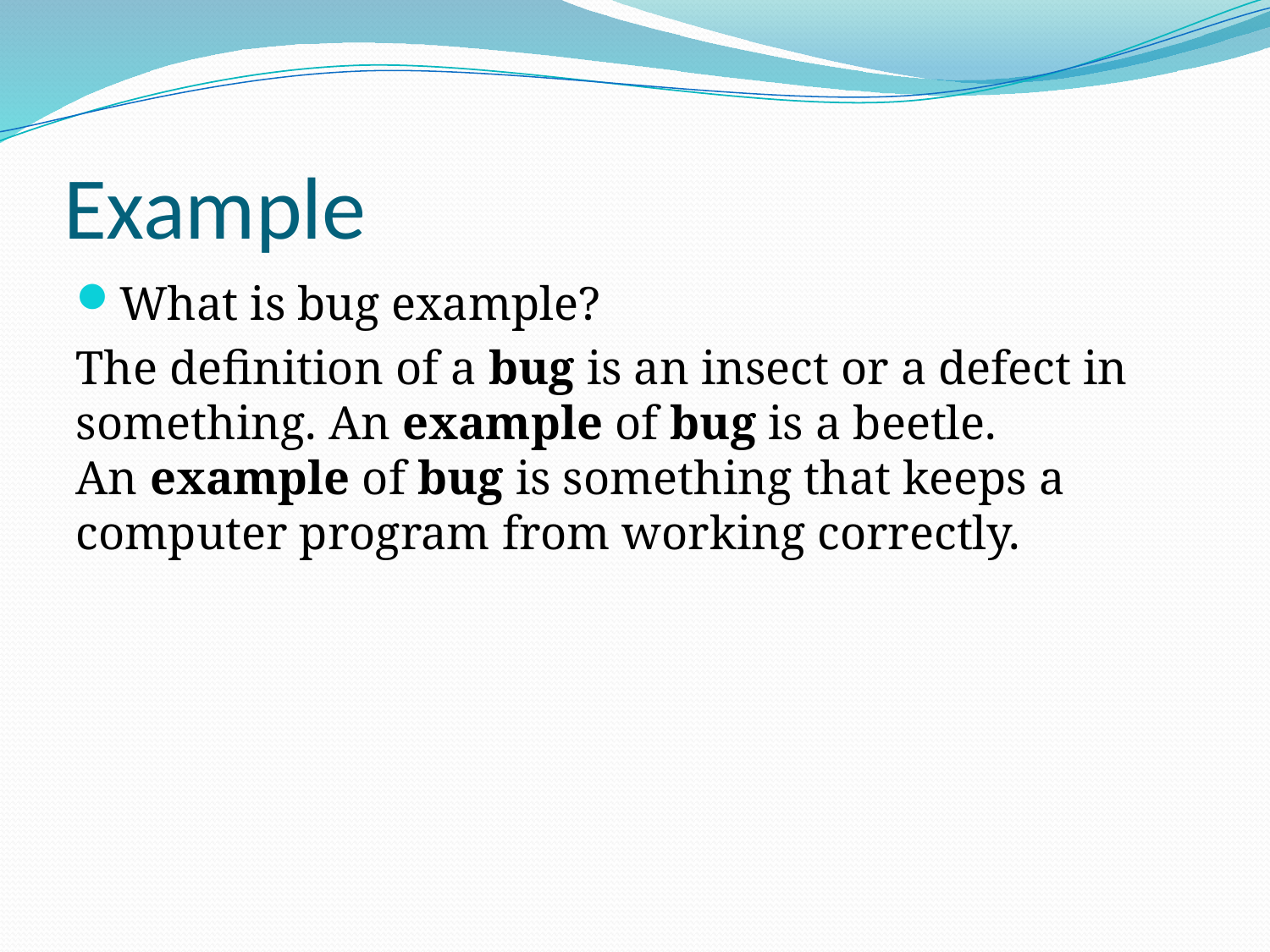

# Example
What is bug example?
The definition of a bug is an insect or a defect in something. An example of bug is a beetle. An example of bug is something that keeps a computer program from working correctly.